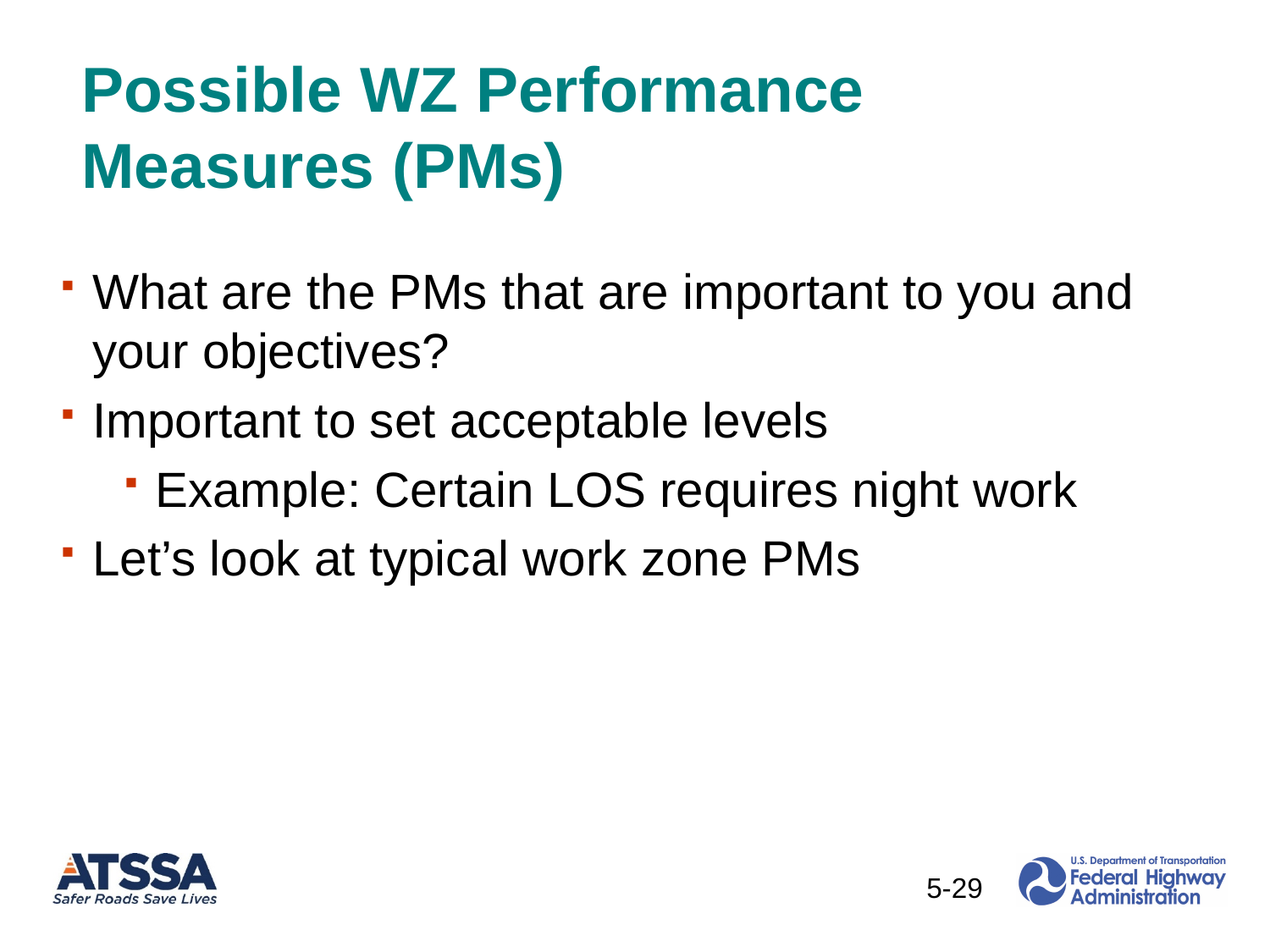

# Possible WZ Performance Measures (PMs)
What are the PMs that are important to you and your objectives?
Important to set acceptable levels
Example: Certain LOS requires night work
Let’s look at typical work zone PMs